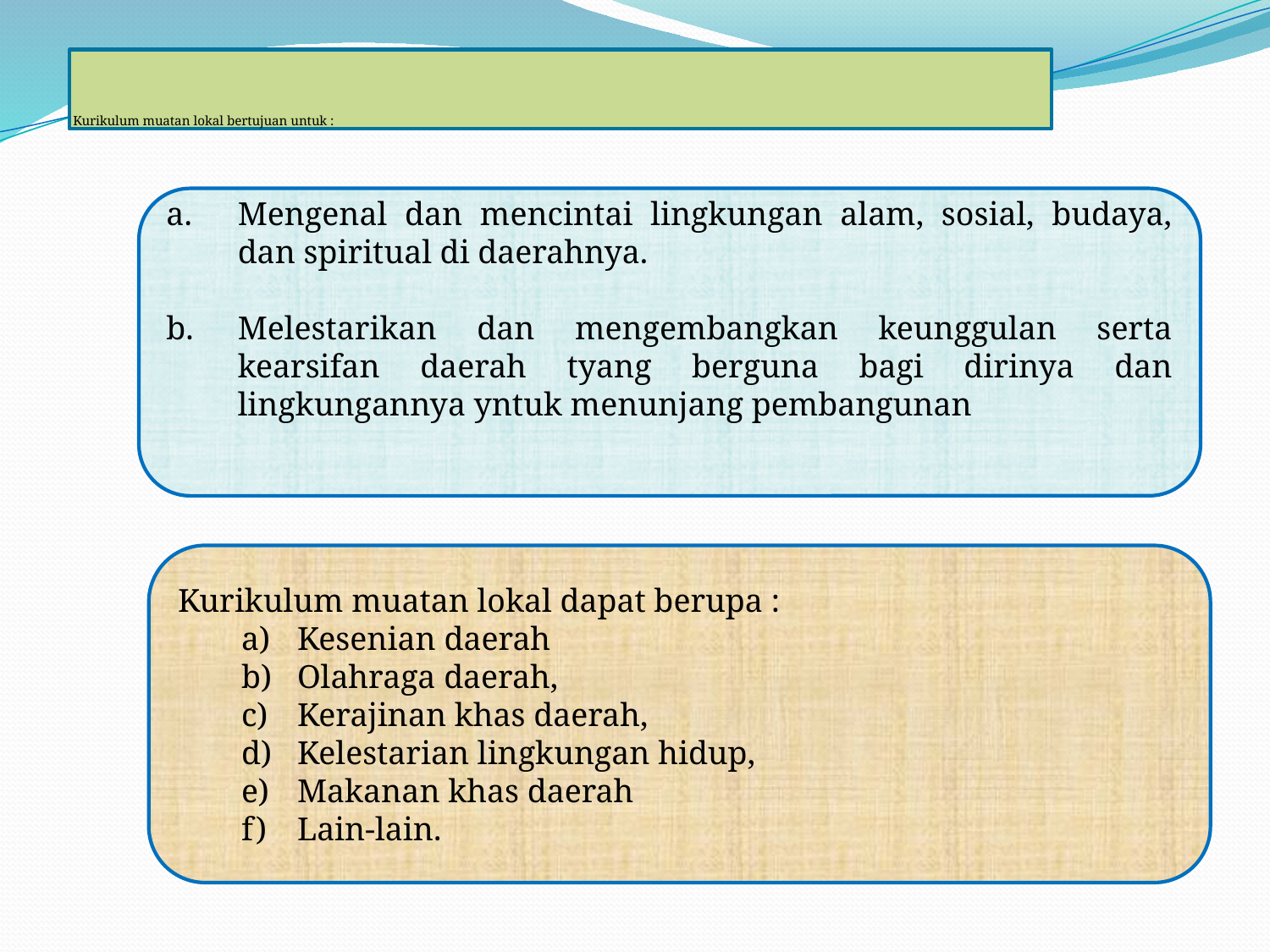

# Kurikulum muatan lokal bertujuan untuk :
Mengenal dan mencintai lingkungan alam, sosial, budaya, dan spiritual di daerahnya.

Melestarikan dan mengembangkan keunggulan serta kearsifan daerah tyang berguna bagi dirinya dan lingkungannya yntuk menunjang pembangunan

Kurikulum muatan lokal dapat berupa :
 Kesenian daerah
 Olahraga daerah,
 Kerajinan khas daerah,
 Kelestarian lingkungan hidup,
 Makanan khas daerah
 Lain-lain.